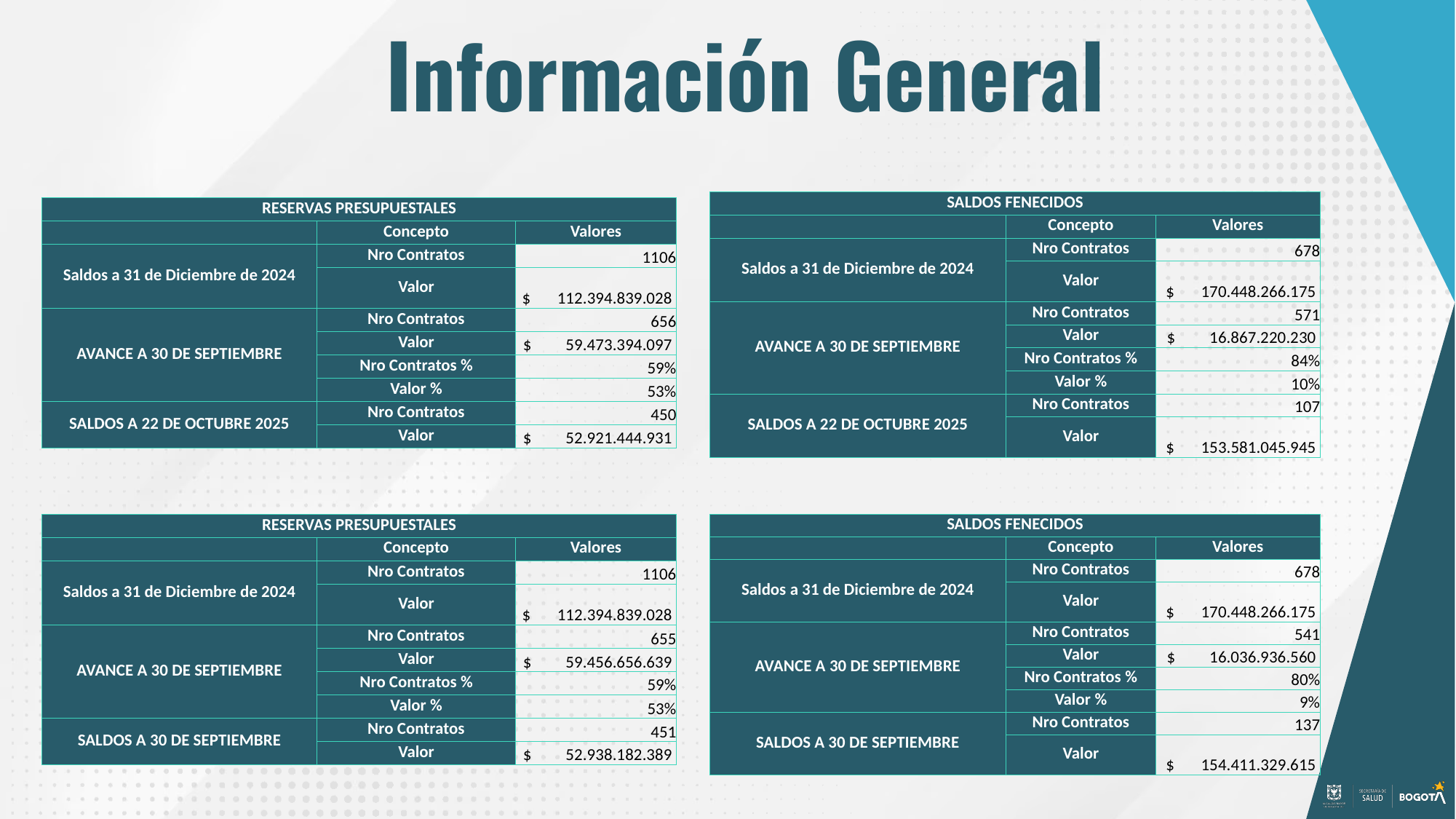

Información General
| SALDOS FENECIDOS |  |  |
| --- | --- | --- |
|  | Concepto | Valores |
| Saldos a 31 de Diciembre de 2024 | Nro Contratos | 678 |
|  | Valor | $ 170.448.266.175 |
| AVANCE A 30 DE SEPTIEMBRE | Nro Contratos | 571 |
|  | Valor | $ 16.867.220.230 |
|  | Nro Contratos % | 84% |
|  | Valor % | 10% |
| SALDOS A 22 DE OCTUBRE 2025 | Nro Contratos | 107 |
|  | Valor | $ 153.581.045.945 |
| RESERVAS PRESUPUESTALES |  |  |
| --- | --- | --- |
|  | Concepto | Valores |
| Saldos a 31 de Diciembre de 2024 | Nro Contratos | 1106 |
|  | Valor | $ 112.394.839.028 |
| AVANCE A 30 DE SEPTIEMBRE | Nro Contratos | 656 |
|  | Valor | $ 59.473.394.097 |
|  | Nro Contratos % | 59% |
|  | Valor % | 53% |
| SALDOS A 22 DE OCTUBRE 2025 | Nro Contratos | 450 |
|  | Valor | $ 52.921.444.931 |
| RESERVAS PRESUPUESTALES |  |  |
| --- | --- | --- |
|  | Concepto | Valores |
| Saldos a 31 de Diciembre de 2024 | Nro Contratos | 1106 |
|  | Valor | $ 112.394.839.028 |
| AVANCE A 30 DE SEPTIEMBRE | Nro Contratos | 655 |
|  | Valor | $ 59.456.656.639 |
|  | Nro Contratos % | 59% |
|  | Valor % | 53% |
| SALDOS A 30 DE SEPTIEMBRE | Nro Contratos | 451 |
|  | Valor | $ 52.938.182.389 |
| SALDOS FENECIDOS |  |  |
| --- | --- | --- |
|  | Concepto | Valores |
| Saldos a 31 de Diciembre de 2024 | Nro Contratos | 678 |
|  | Valor | $ 170.448.266.175 |
| AVANCE A 30 DE SEPTIEMBRE | Nro Contratos | 541 |
|  | Valor | $ 16.036.936.560 |
|  | Nro Contratos % | 80% |
|  | Valor % | 9% |
| SALDOS A 30 DE SEPTIEMBRE | Nro Contratos | 137 |
|  | Valor | $ 154.411.329.615 |